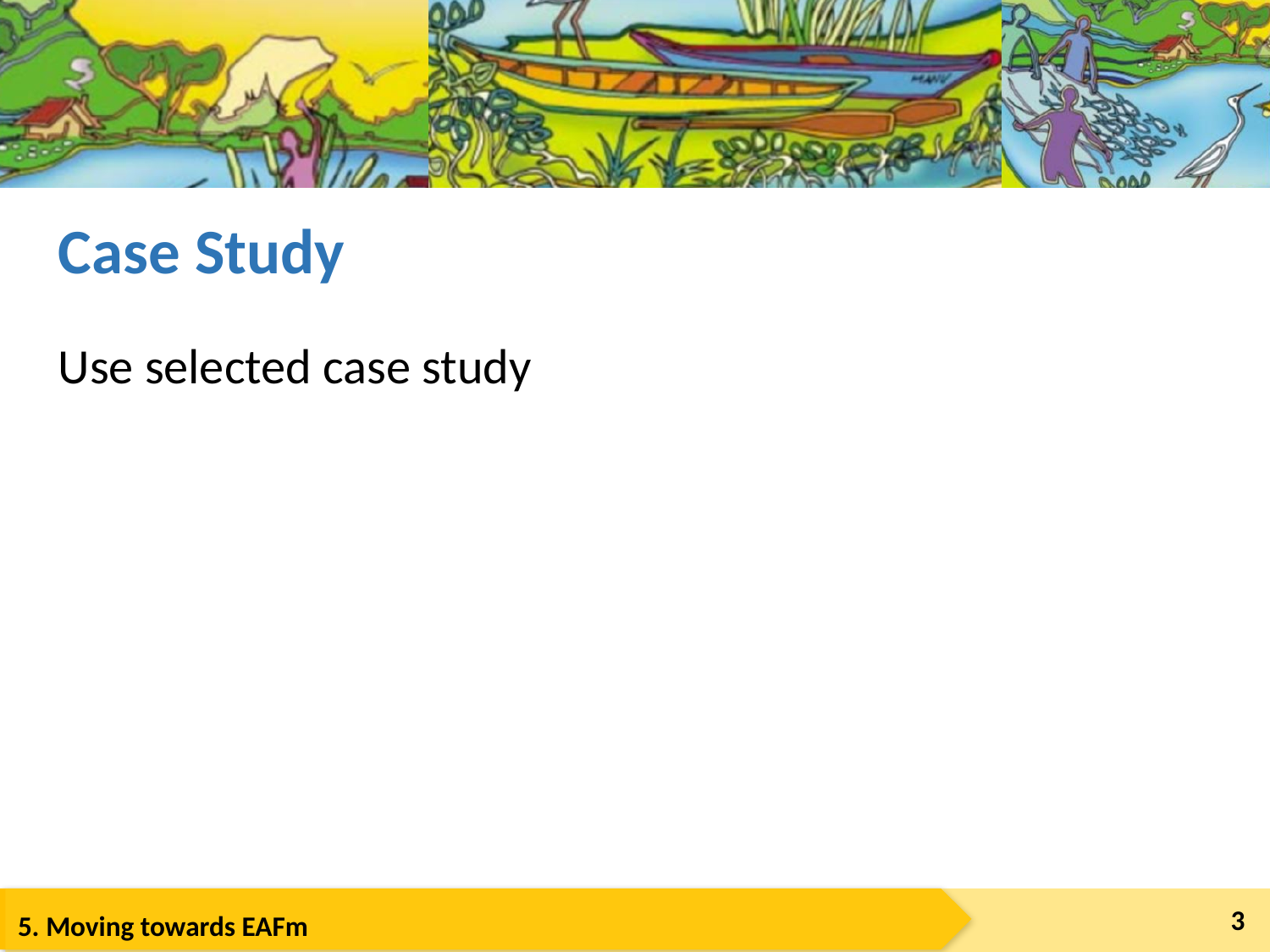

# Case Study
Use selected case study
3